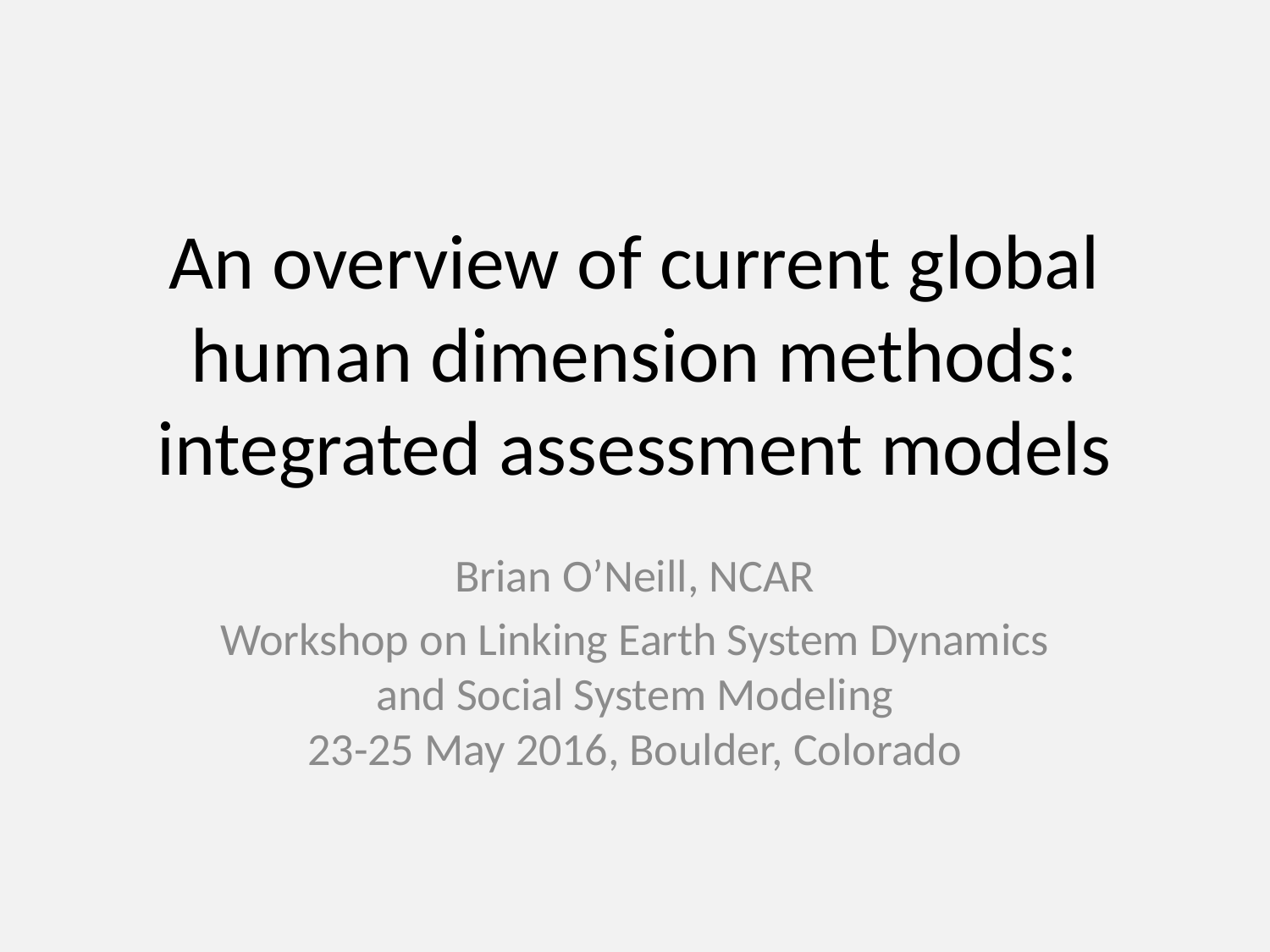

# An overview of current global human dimension methods: integrated assessment models
Brian O’Neill, NCAR
Workshop on Linking Earth System Dynamics and Social System Modeling
23-25 May 2016, Boulder, Colorado